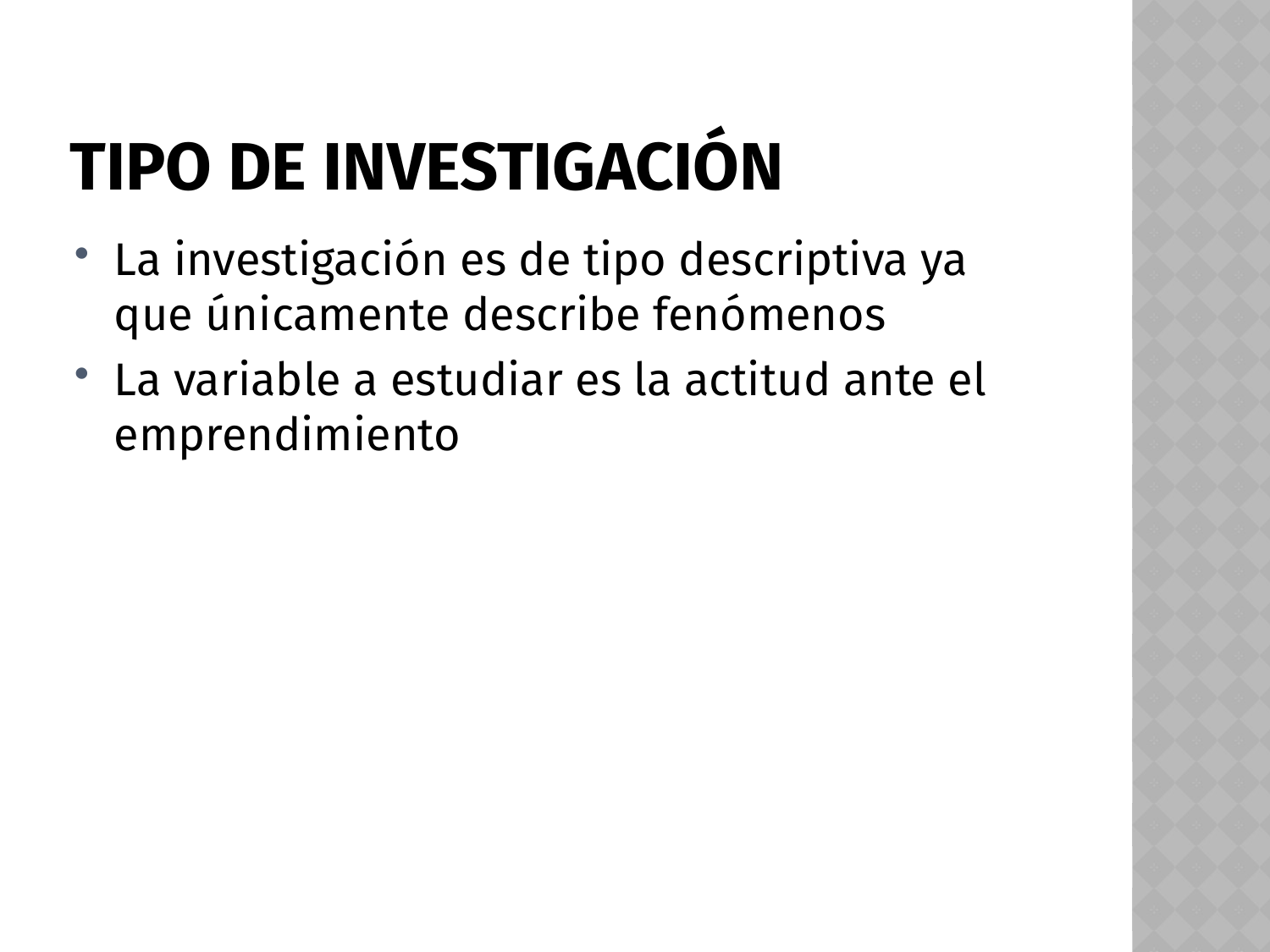

# Tipo de investigación
La investigación es de tipo descriptiva ya que únicamente describe fenómenos
La variable a estudiar es la actitud ante el emprendimiento